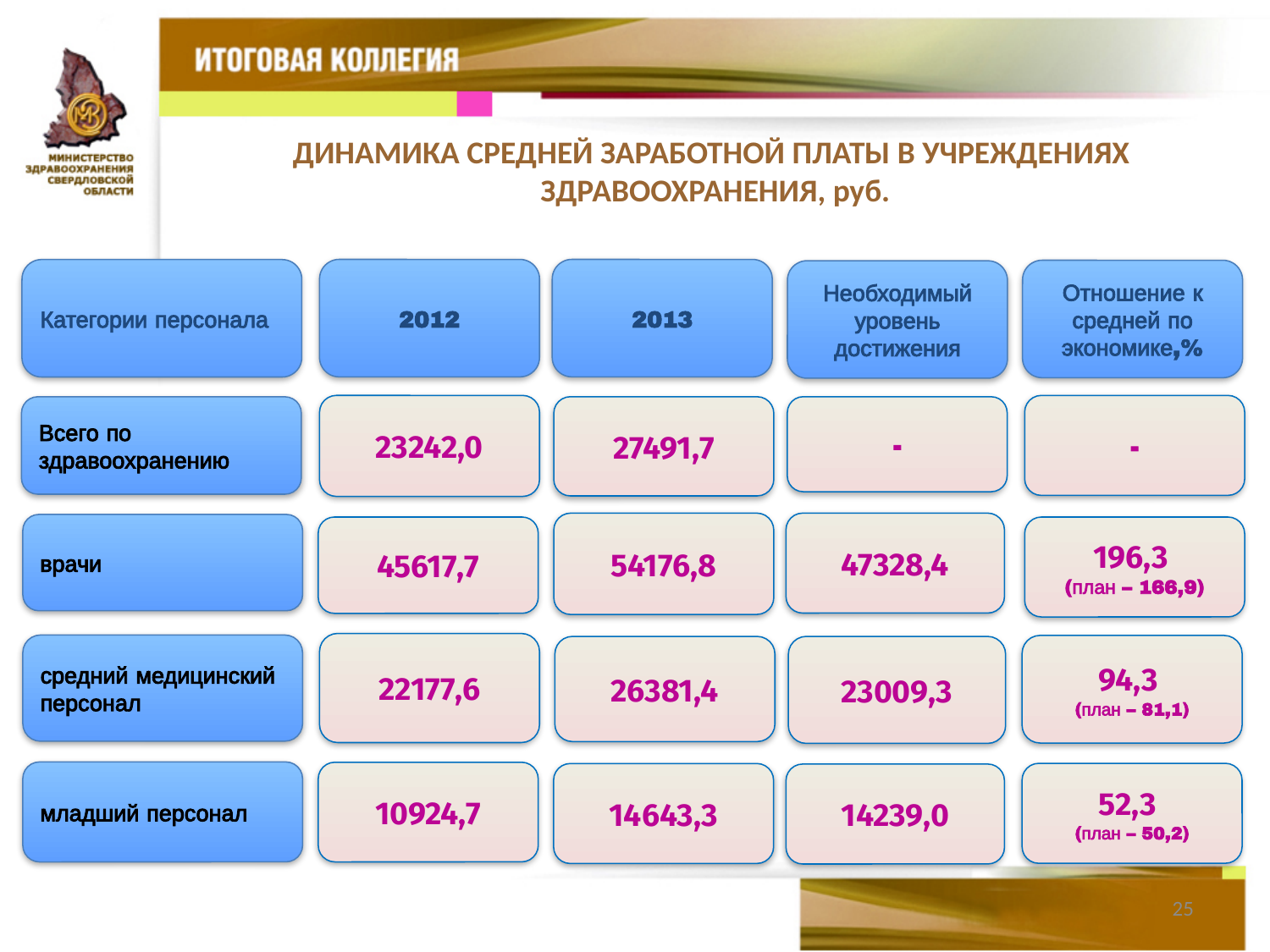

ДИНАМИКА СРЕДНЕЙ ЗАРАБОТНОЙ ПЛАТЫ В УЧРЕЖДЕНИЯХ
ЗДРАВООХРАНЕНИЯ, руб.
2013
2012
Категории персонала
Отношение к средней по экономике,%
Необходимый уровень достижения
-
23242,0
Всего по здравоохранению
27491,7
-
54176,8
47328,4
врачи
45617,7
196,3
(план – 166,9)
22177,6
средний медицинский персонал
94,3
(план – 81,1)
26381,4
23009,3
младший персонал
10924,7
52,3
(план – 50,2)
14643,3
14239,0
25